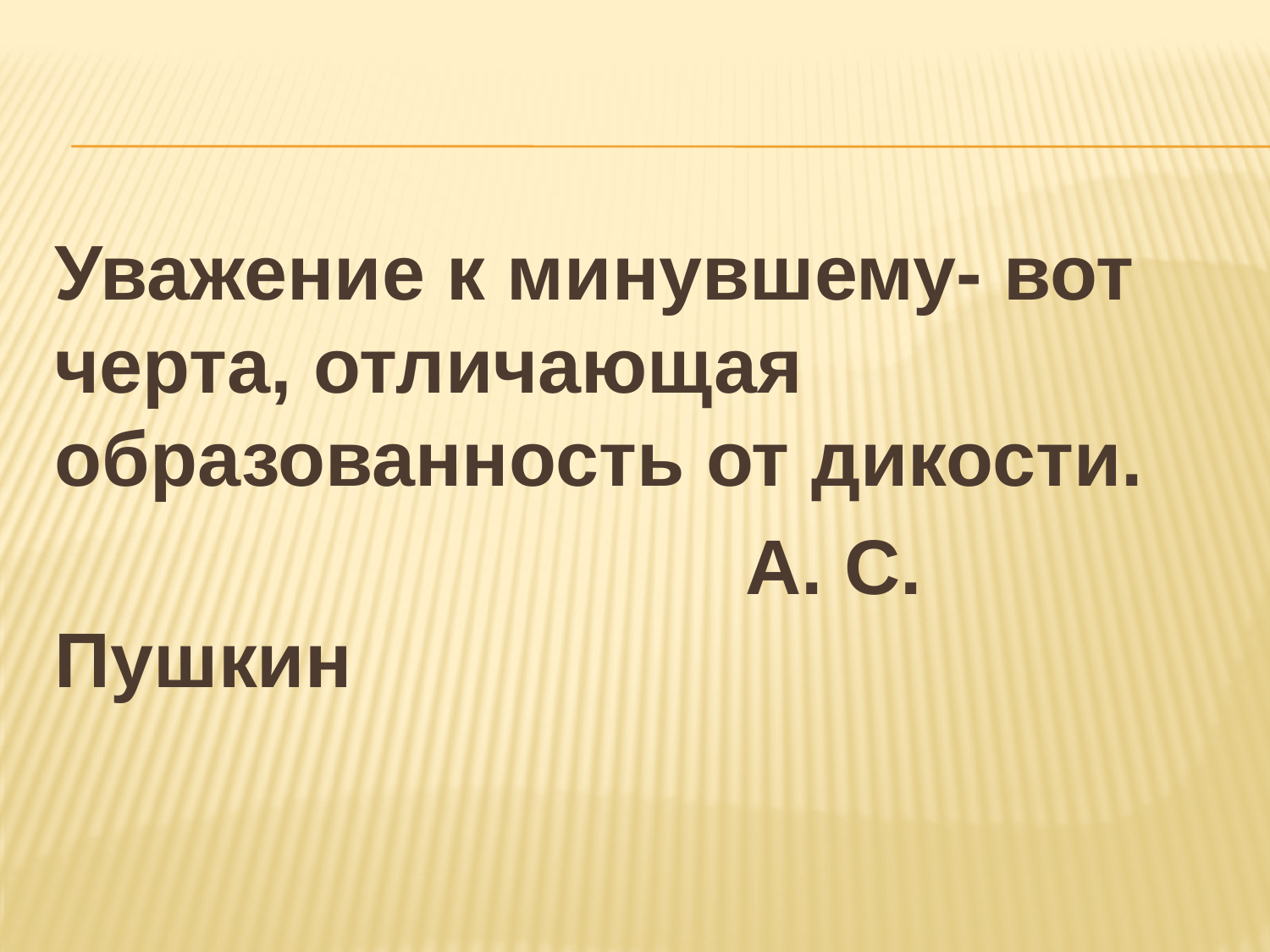

#
Уважение к минувшему- вот черта, отличающая образованность от дикости.
                                А. С. Пушкин